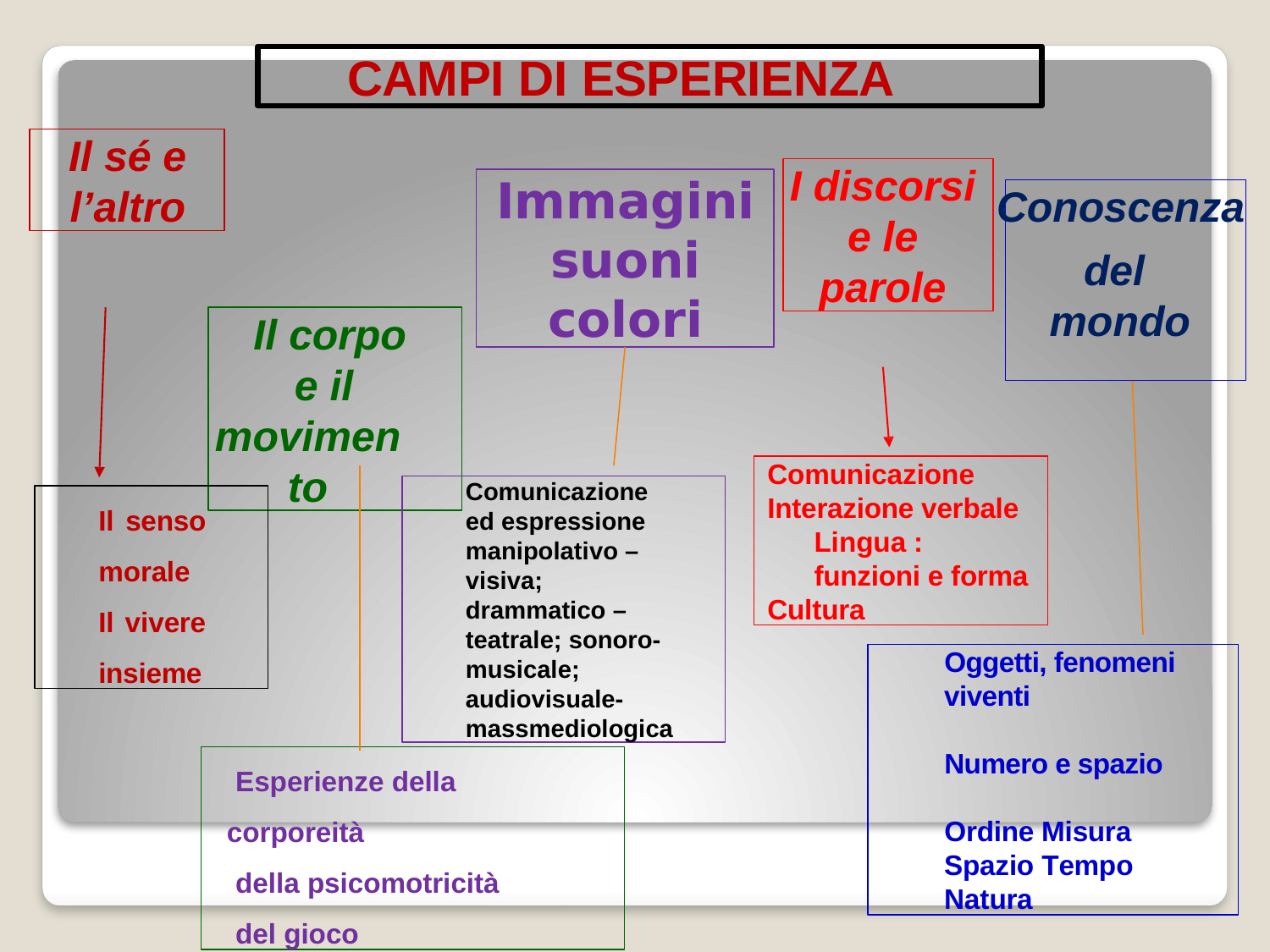

CAMPI DI ESPERIENZA
Il sé e l’altro
I discorsi e le parole
Immagini
suoni
colori
Conoscenza

del mondo

Il corpo e il
movimento

Comunicazione
Interazione verbale Lingua : funzioni e forma
Cultura
Comunicazione ed espressione manipolativo – visiva; drammatico – teatrale; sonoro-musicale; audiovisuale-  massmediologica
Il senso morale Il vivere insieme
Oggetti, fenomeni viventi

Numero e spazio

Ordine Misura Spazio Tempo Natura
Esperienze della corporeità
della psicomotricità
del gioco